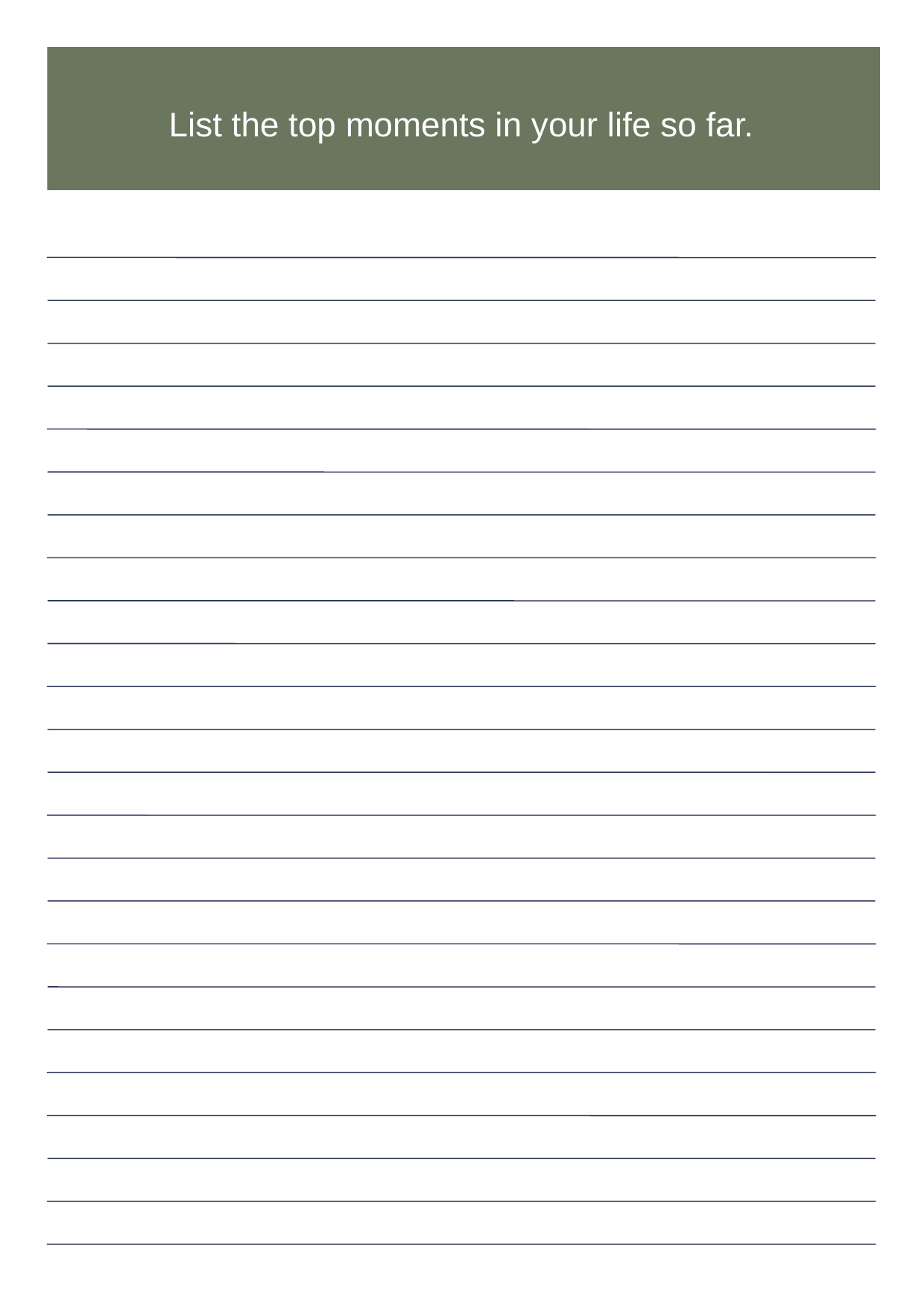

List the top moments in your life so far.